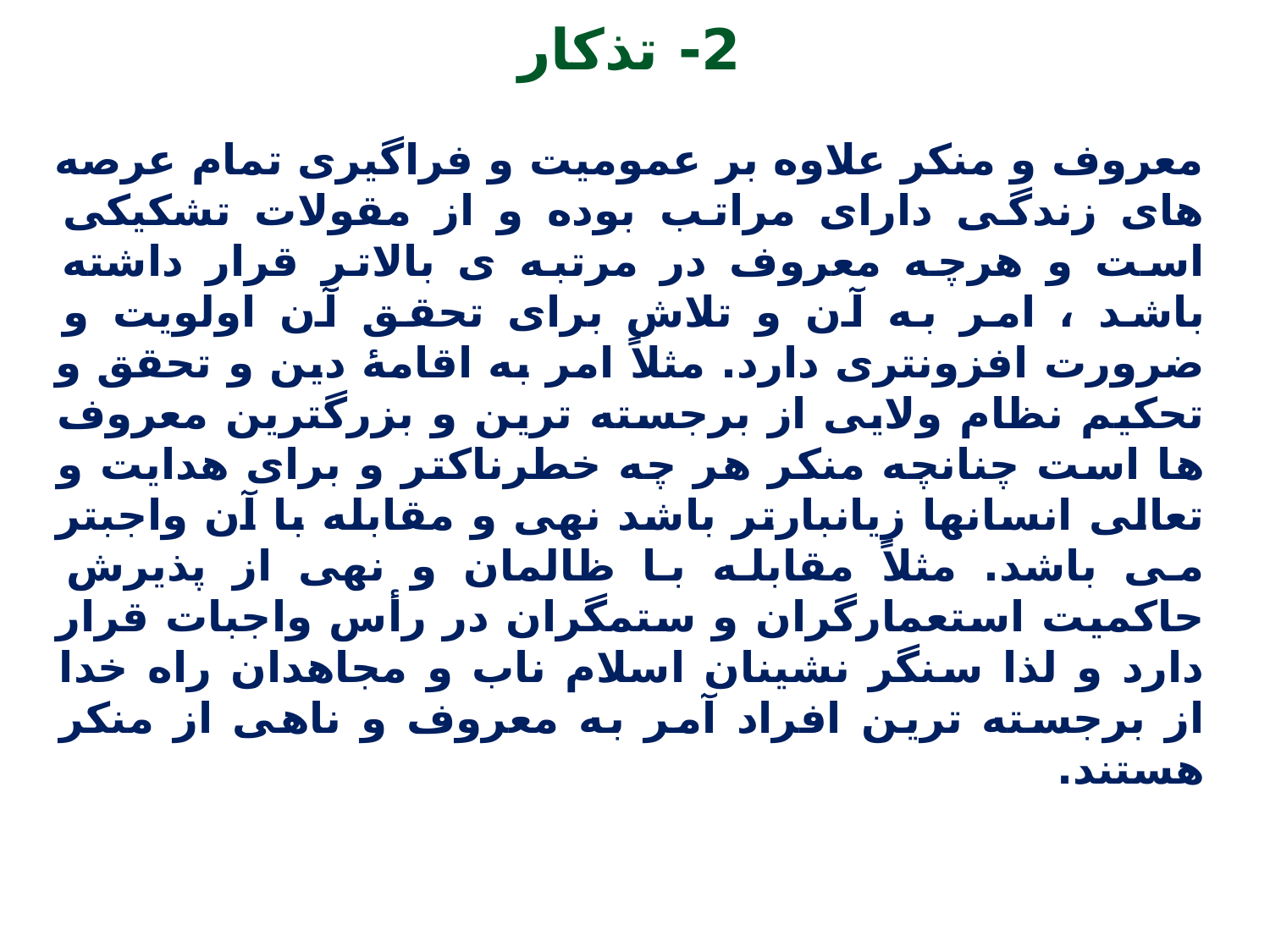

2- تذکار

معروف و منکر علاوه بر عمومیت و فراگیری تمام عرصه های زندگی دارای مراتب بوده و از مقولات تشکیکی است و هرچه معروف در مرتبه ی بالاتر قرار داشته باشد ، امر به آن و تلاش برای تحقق آن اولویت و ضرورت افزونتری دارد. مثلاً امر به اقامۀ دین و تحقق و تحکیم نظام ولایی از برجسته ترین و بزرگترین معروف ها است چنانچه منکر هر چه خطرناکتر و برای هدایت و تعالی انسانها زیانبارتر باشد نهی و مقابله با آن واجبتر می باشد. مثلاً مقابله با ظالمان و نهی از پذیرش حاکمیت استعمارگران و ستمگران در رأس واجبات قرار دارد و لذا سنگر نشینان اسلام ناب و مجاهدان راه خدا از برجسته ترین افراد آمر به معروف و ناهی از منکر هستند.